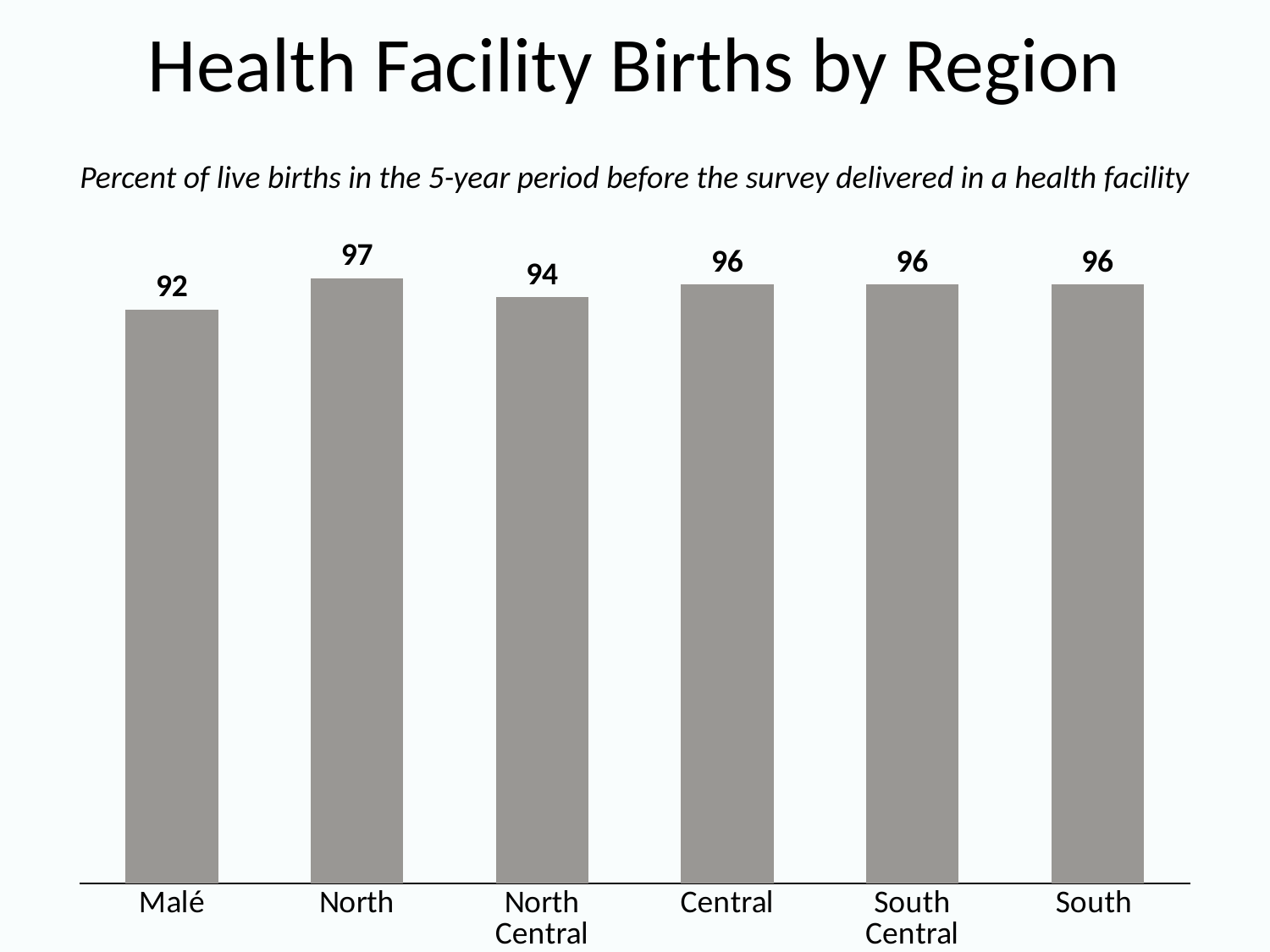

# Health Facility Births by Region
Percent of live births in the 5-year period before the survey delivered in a health facility

### Chart

| Category | Series 1 |
|---|---|
| Malé | 92.0 |
| North | 97.0 |
| North Central | 94.0 |
| Central | 96.0 |
| South Central | 96.0 |
| South  | 96.0 |